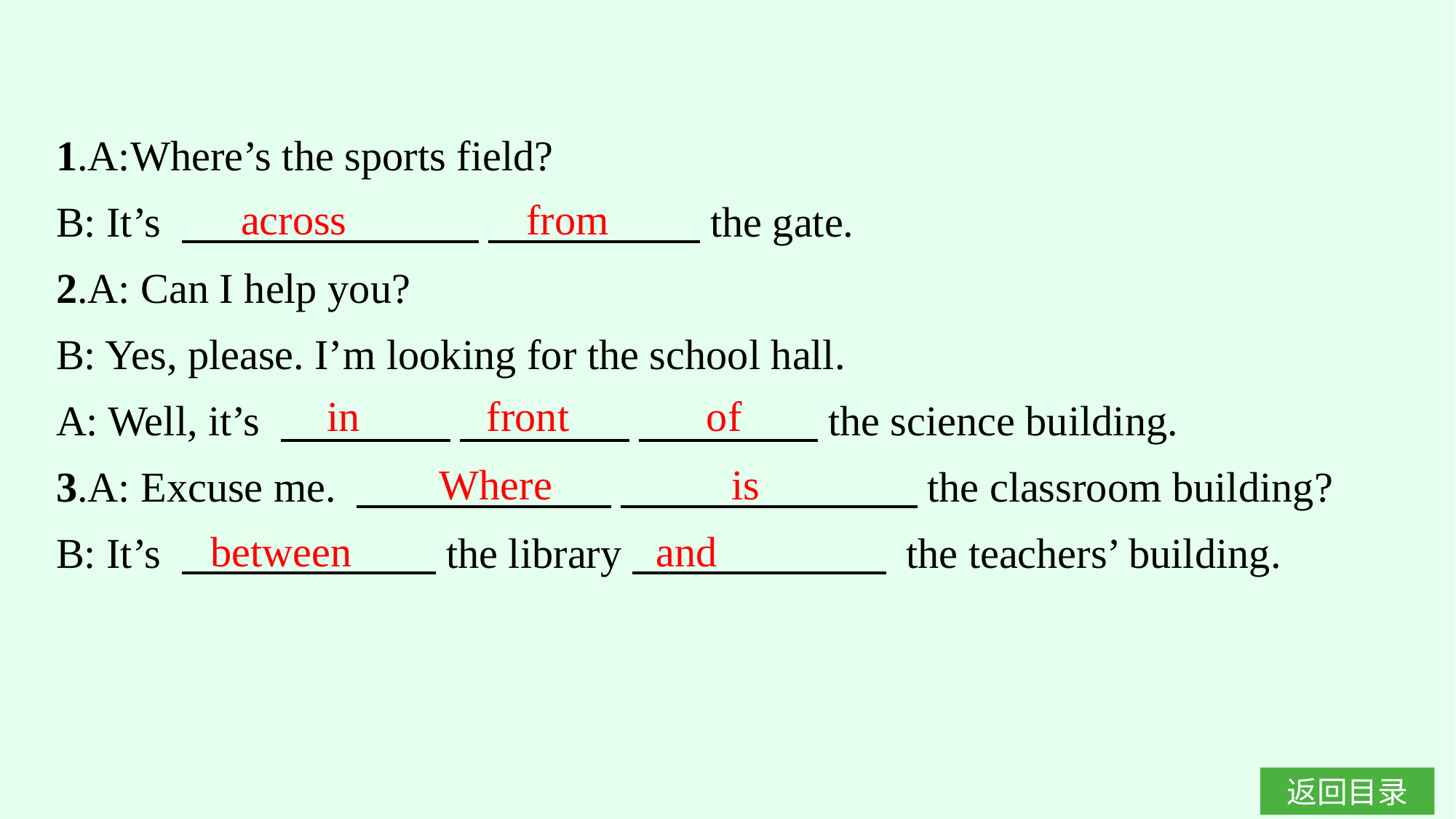

1.A:Where’s the sports field?
B: It’s 　　　　　　　 　　　　　the gate.
2.A: Can I help you?
B: Yes, please. I’m looking for the school hall.
A: Well, it’s 　　　　 　　　　 　 　　　the science building.
3.A: Excuse me. 　　　　　　 　　　　　　　the classroom building?
B: It’s 　　　　　　the library　　　　　　 the teachers’ building.
across                 from
in            front             of
Where                 is
between
and